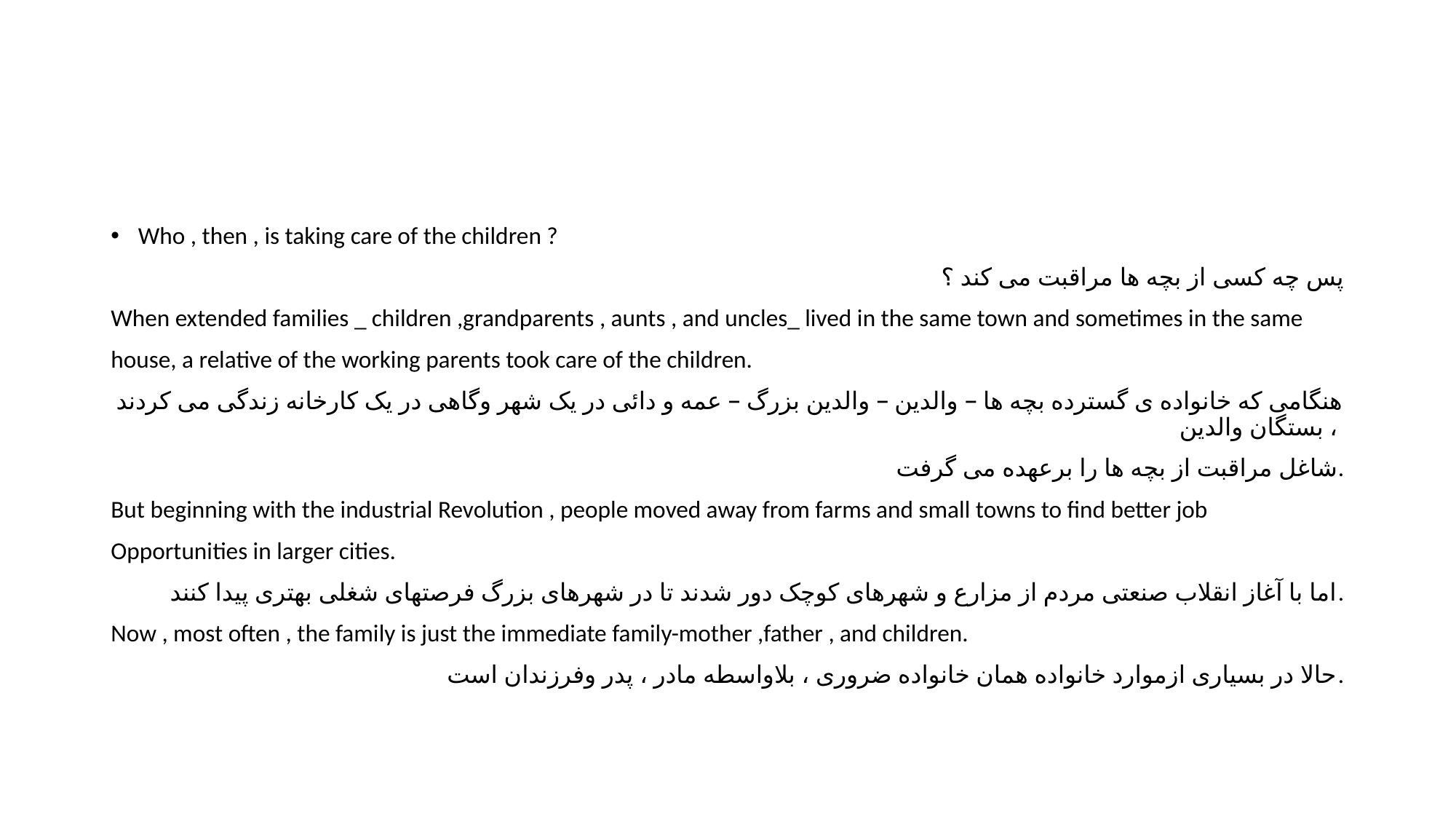

#
Who , then , is taking care of the children ?
پس چه کسی از بچه ها مراقبت می کند ؟
When extended families _ children ,grandparents , aunts , and uncles_ lived in the same town and sometimes in the same
house, a relative of the working parents took care of the children.
هنگامی که خانواده ی گسترده بچه ها – والدین – والدین بزرگ – عمه و دائی در یک شهر وگاهی در یک کارخانه زندگی می کردند ، بستگان والدین
شاغل مراقبت از بچه ها را برعهده می گرفت.
But beginning with the industrial Revolution , people moved away from farms and small towns to find better job
Opportunities in larger cities.
اما با آغاز انقلاب صنعتی مردم از مزارع و شهرهای کوچک دور شدند تا در شهرهای بزرگ فرصتهای شغلی بهتری پیدا کنند.
Now , most often , the family is just the immediate family-mother ,father , and children.
حالا در بسیاری ازموارد خانواده همان خانواده ضروری ، بلاواسطه مادر ، پدر وفرزندان است.